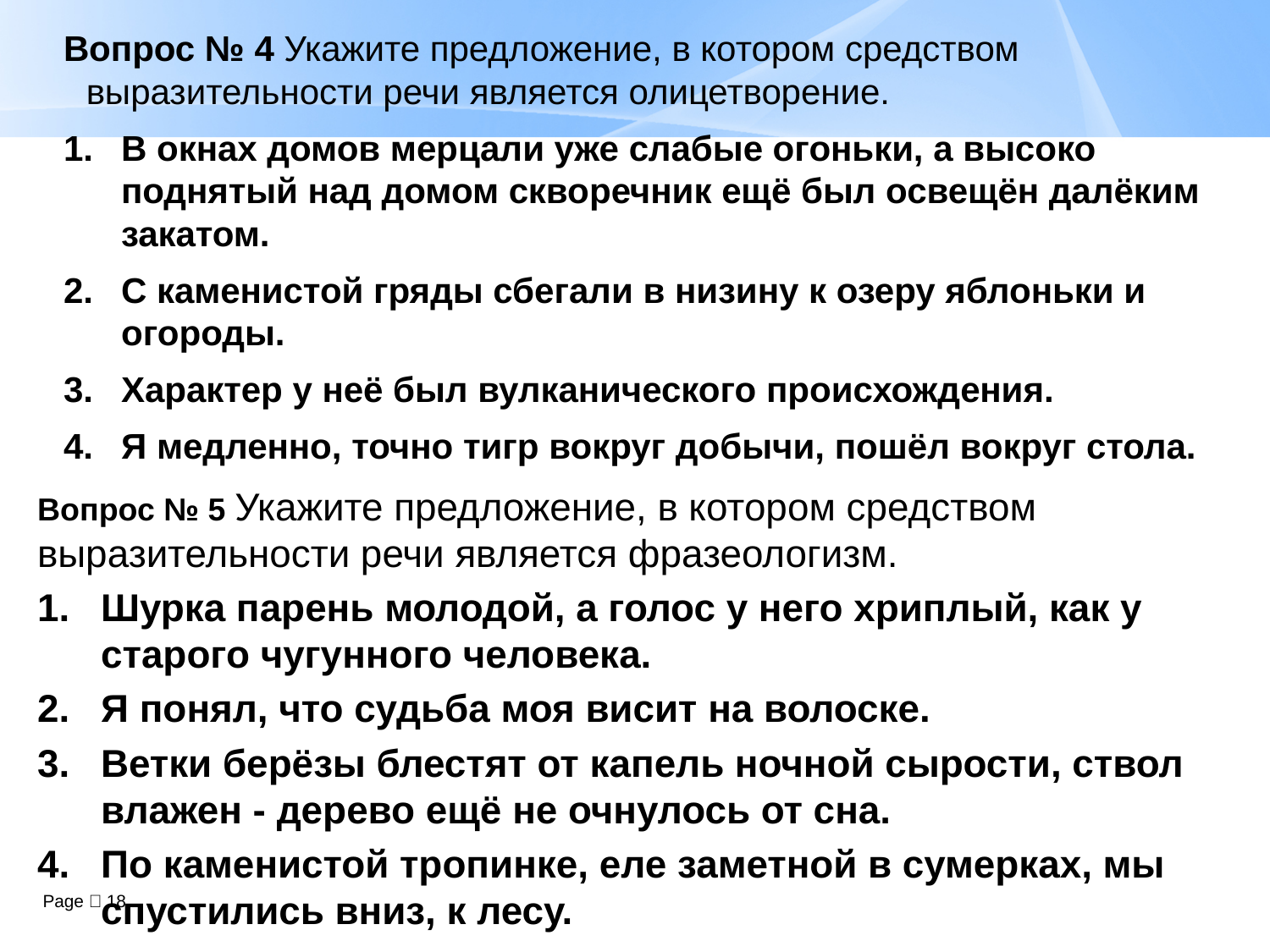

Вопрос № 4 Укажите предложение, в котором средством выразительности речи является олицетворение.
В окнах домов мерцали уже слабые огоньки, а высоко поднятый над домом скворечник ещё был освещён далёким закатом.
С каменистой гряды сбегали в низину к озеру яблоньки и огороды.
Характер у неё был вулканического происхождения.
Я медленно, точно тигр вокруг добычи, пошёл вокруг стола.
Вопрос № 5 Укажите предложение, в котором средством выразительности речи является фразеологизм.
Шурка парень молодой, а голос у него хриплый, как у старого чугунного человека.
Я понял, что судьба моя висит на волоске.
Ветки берёзы блестят от капель ночной сырости, ствол влажен - дерево ещё не очнулось от сна.
По каменистой тропинке, еле заметной в сумерках, мы спустились вниз, к лесу.